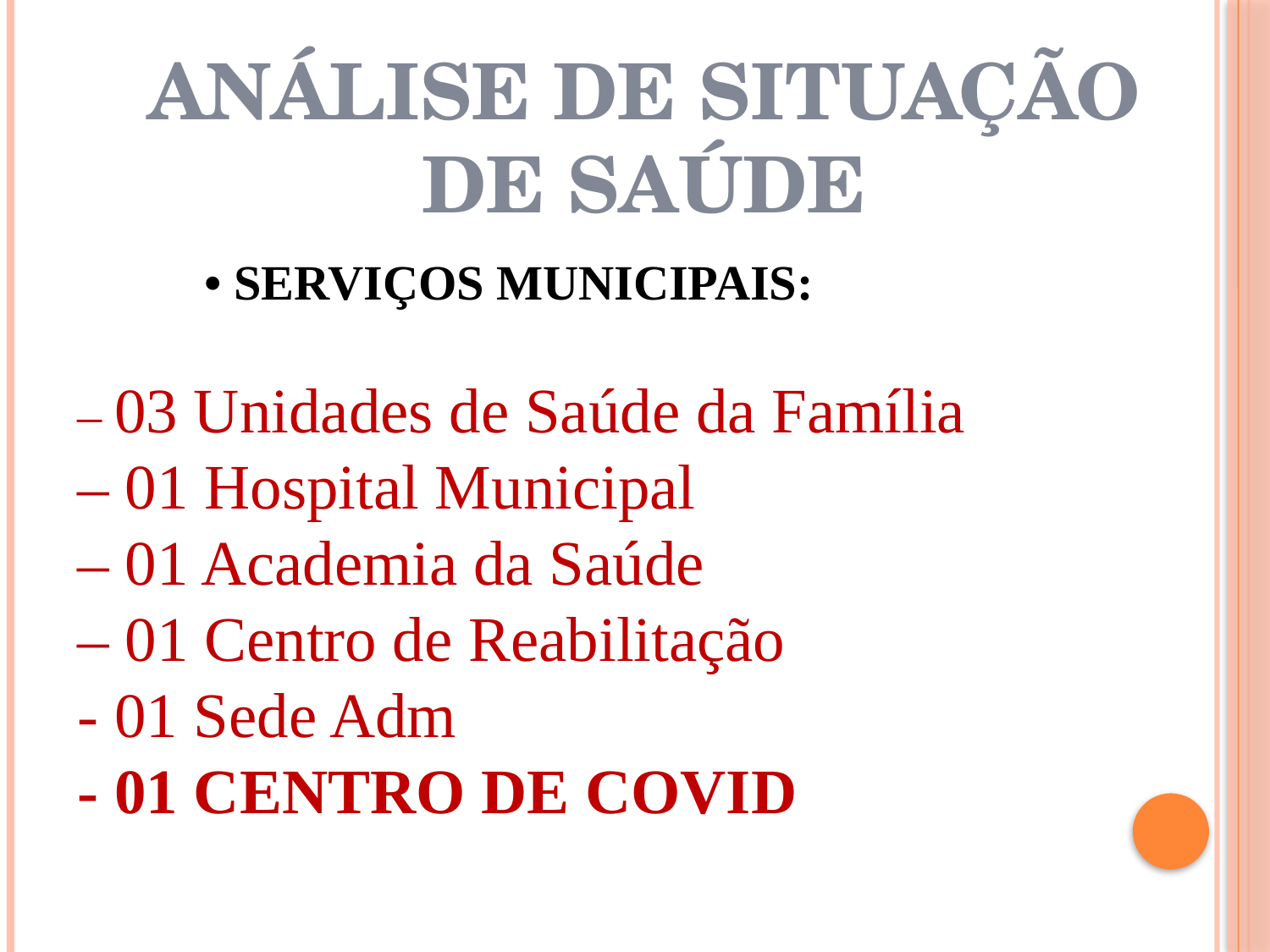

ANÁLISE DE SITUAÇÃO DE SAÚDE

	• SERVIÇOS MUNICIPAIS:

– 03 Unidades de Saúde da Família
– 01 Hospital Municipal
– 01 Academia da Saúde
– 01 Centro de Reabilitação
- 01 Sede Adm
- 01 CENTRO DE COVID